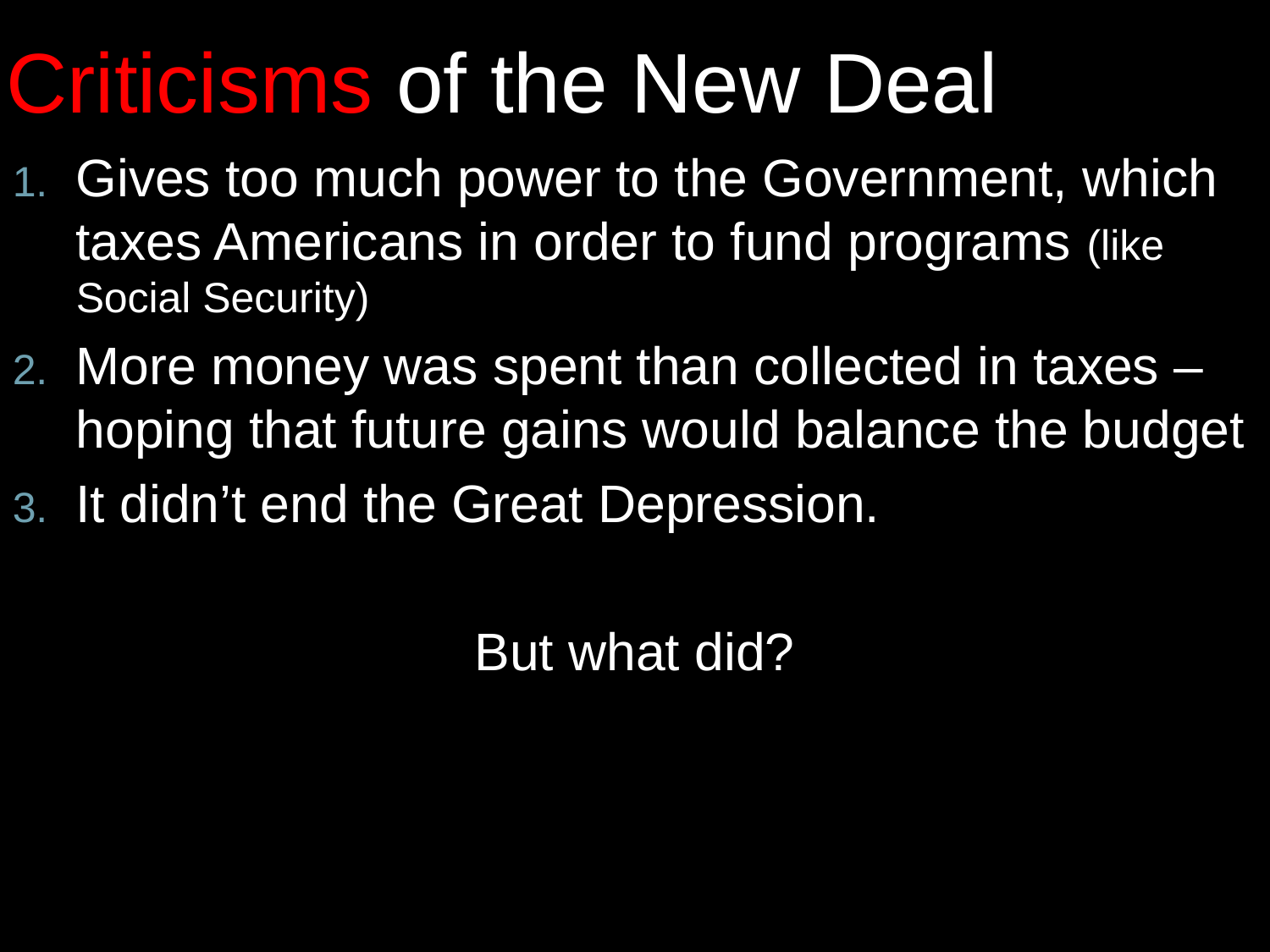

# Criticisms of the New Deal
Gives too much power to the Government, which taxes Americans in order to fund programs (like Social Security)
More money was spent than collected in taxes –hoping that future gains would balance the budget
It didn’t end the Great Depression.

But what did?